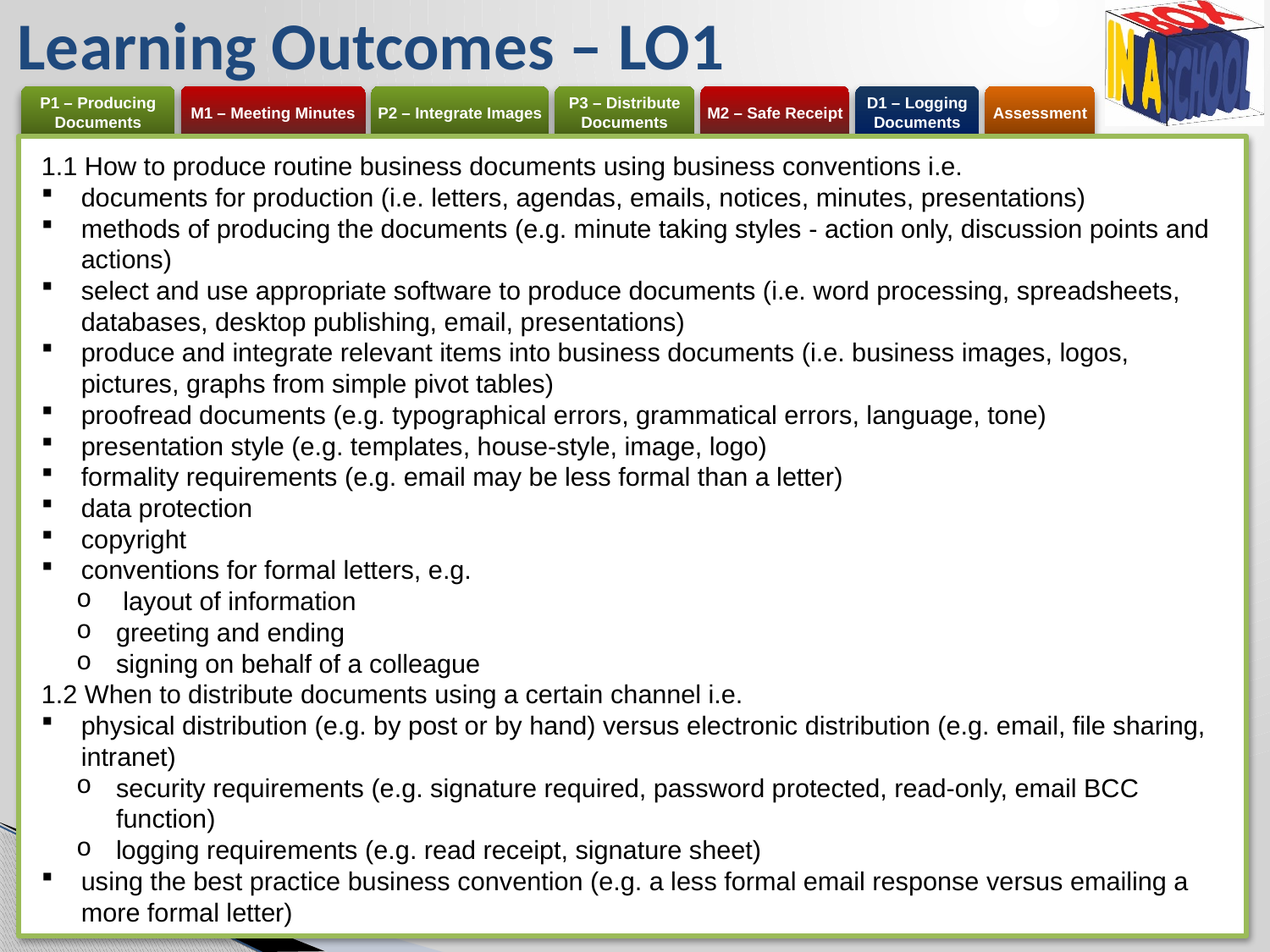

# Learning Outcomes – LO1
1.1 How to produce routine business documents using business conventions i.e.
documents for production (i.e. letters, agendas, emails, notices, minutes, presentations)
methods of producing the documents (e.g. minute taking styles - action only, discussion points and actions)
select and use appropriate software to produce documents (i.e. word processing, spreadsheets, databases, desktop publishing, email, presentations)
produce and integrate relevant items into business documents (i.e. business images, logos, pictures, graphs from simple pivot tables)
proofread documents (e.g. typographical errors, grammatical errors, language, tone)
presentation style (e.g. templates, house-style, image, logo)
formality requirements (e.g. email may be less formal than a letter)
data protection
copyright
conventions for formal letters, e.g.
 layout of information
greeting and ending
signing on behalf of a colleague
1.2 When to distribute documents using a certain channel i.e.
physical distribution (e.g. by post or by hand) versus electronic distribution (e.g. email, file sharing, intranet)
security requirements (e.g. signature required, password protected, read-only, email BCC function)
logging requirements (e.g. read receipt, signature sheet)
using the best practice business convention (e.g. a less formal email response versus emailing a more formal letter)